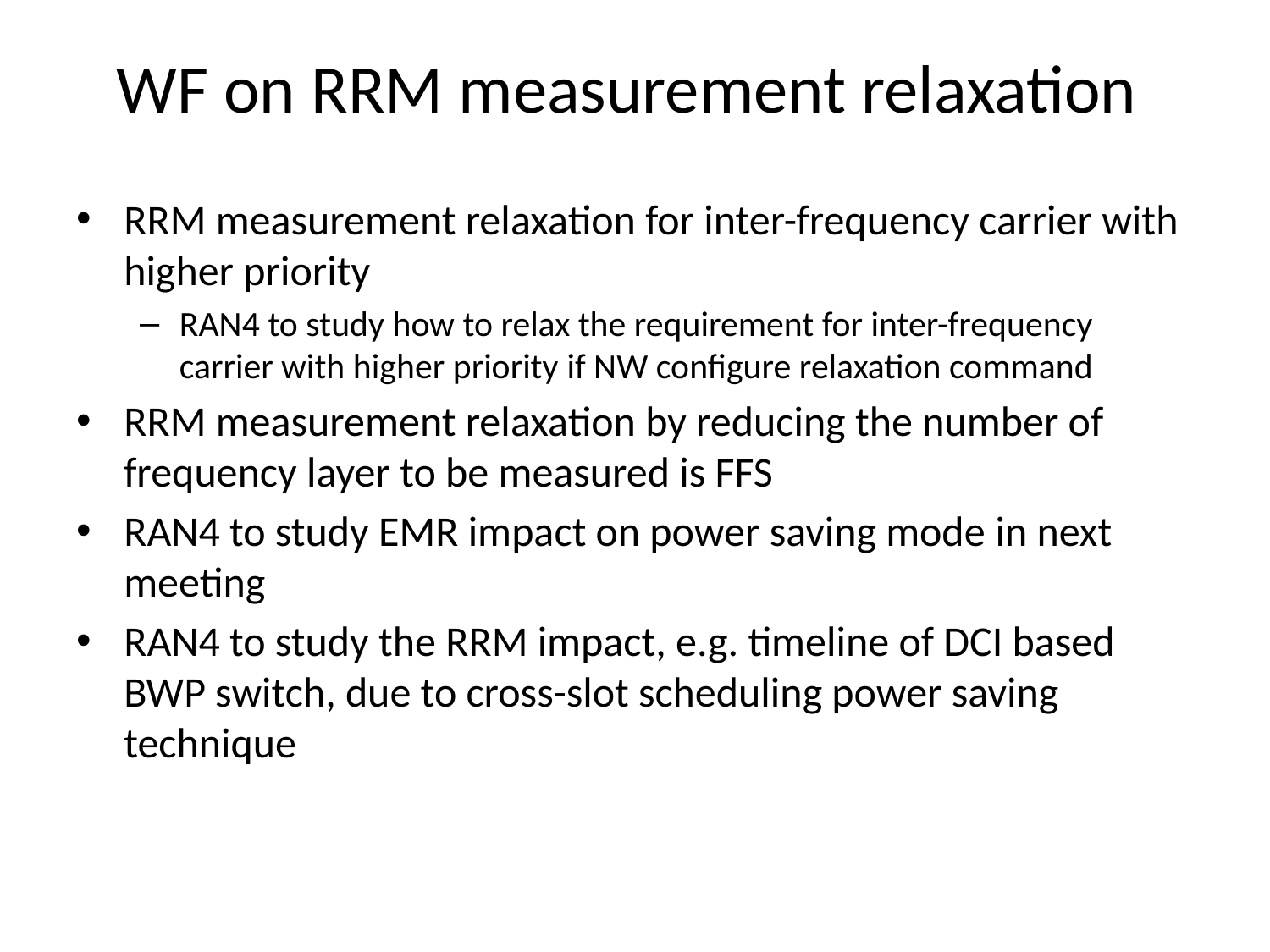

# WF on RRM measurement relaxation
RRM measurement relaxation for inter-frequency carrier with higher priority
RAN4 to study how to relax the requirement for inter-frequency carrier with higher priority if NW configure relaxation command
RRM measurement relaxation by reducing the number of frequency layer to be measured is FFS
RAN4 to study EMR impact on power saving mode in next meeting
RAN4 to study the RRM impact, e.g. timeline of DCI based BWP switch, due to cross-slot scheduling power saving technique